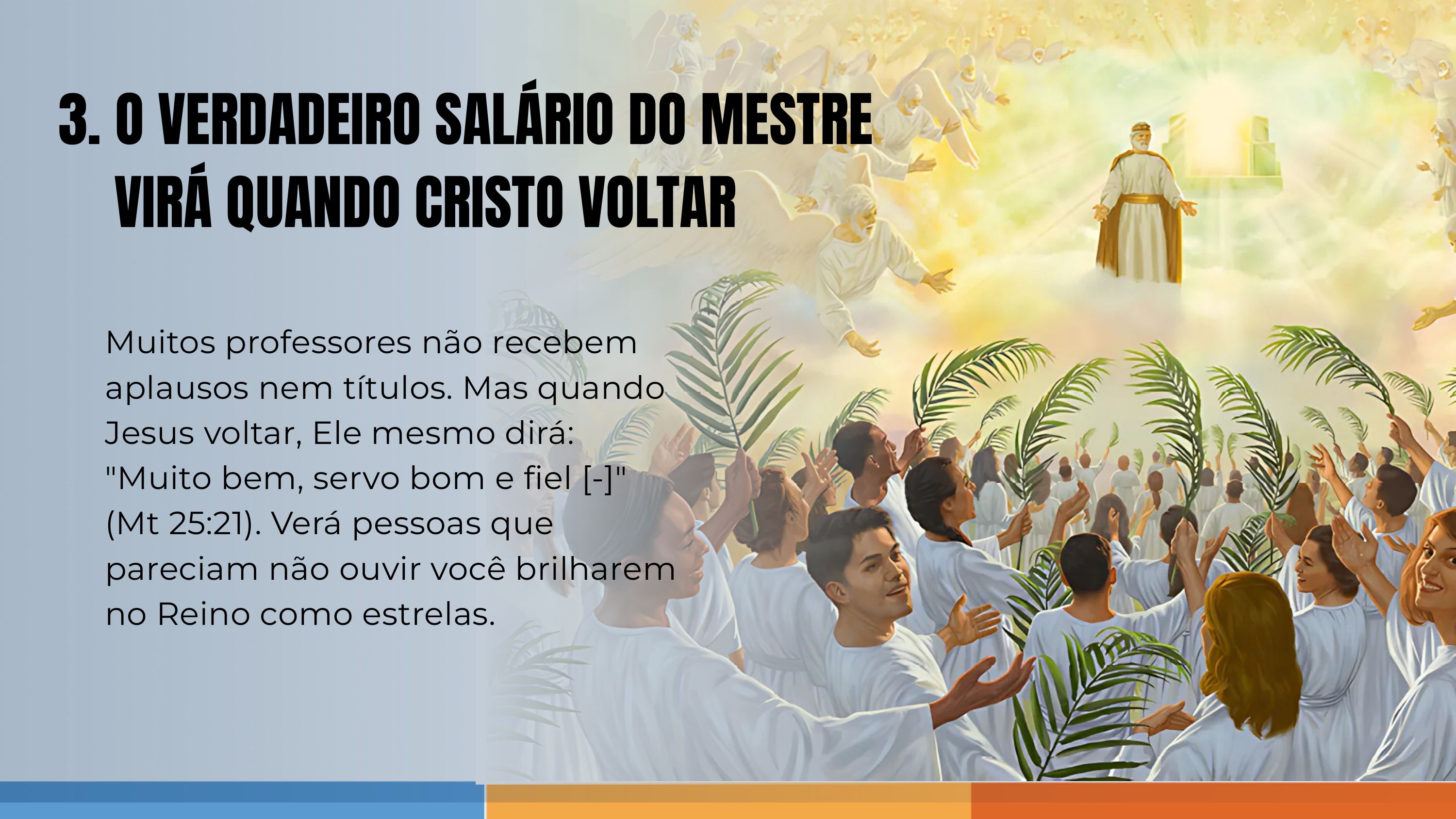

3. O VERDADEIRO SALÁRIO DO MESTRE
    VIRÁ QUANDO CRISTO VOLTAR
Muitos professores não recebem aplausos nem títulos. Mas quando Jesus voltar, Ele mesmo dirá: "Muito bem, servo bom e fiel [-]" (Mt 25:21). Verá pessoas que pareciam não ouvir você brilharem no Reino como estrelas.